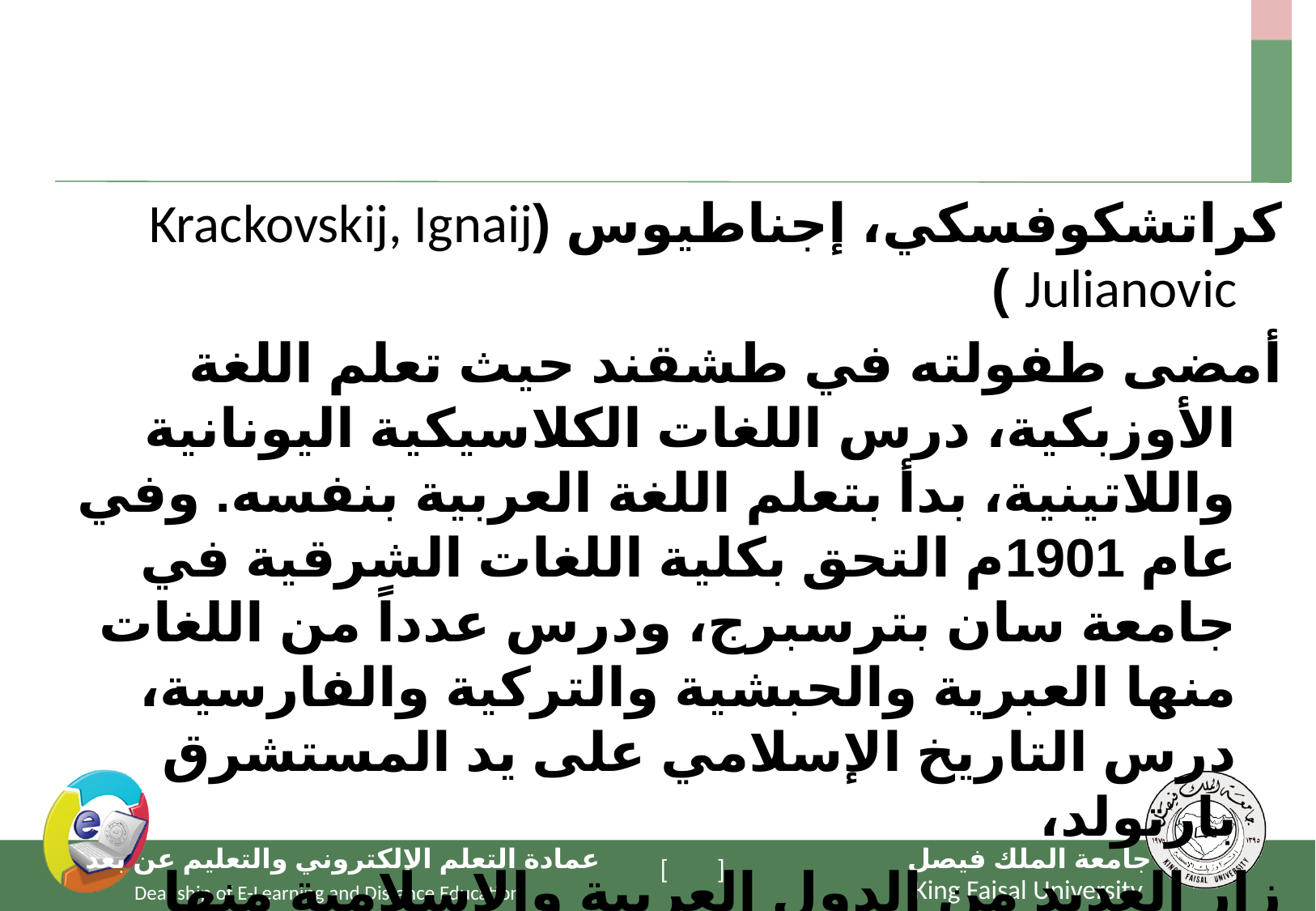

#
كراتشكوفسكي، إجناطيوس (Krackovskij, Ignaij Julianovic )
أمضى طفولته في طشقند حيث تعلم اللغة الأوزبكية، درس اللغات الكلاسيكية اليونانية واللاتينية، بدأ بتعلم اللغة العربية بنفسه. وفي عام 1901م التحق بكلية اللغات الشرقية في جامعة سان بترسبرج، ودرس عدداً من اللغات منها العبرية والحبشية والتركية والفارسية، درس التاريخ الإسلامي على يد المستشرق بارتولد،
زار العديد من الدول العربية والإسلامية منها تركيا وسوريا ولبنان ومصر وتعرف إلى كثير من أعلام الفكر العربي الإسلامي منهم الشيخ محمد عبده والشيخ محمد كرد علي وغيرهما اهتم بالشعر العربي في العصر الأموي وفي العصر العباسي.